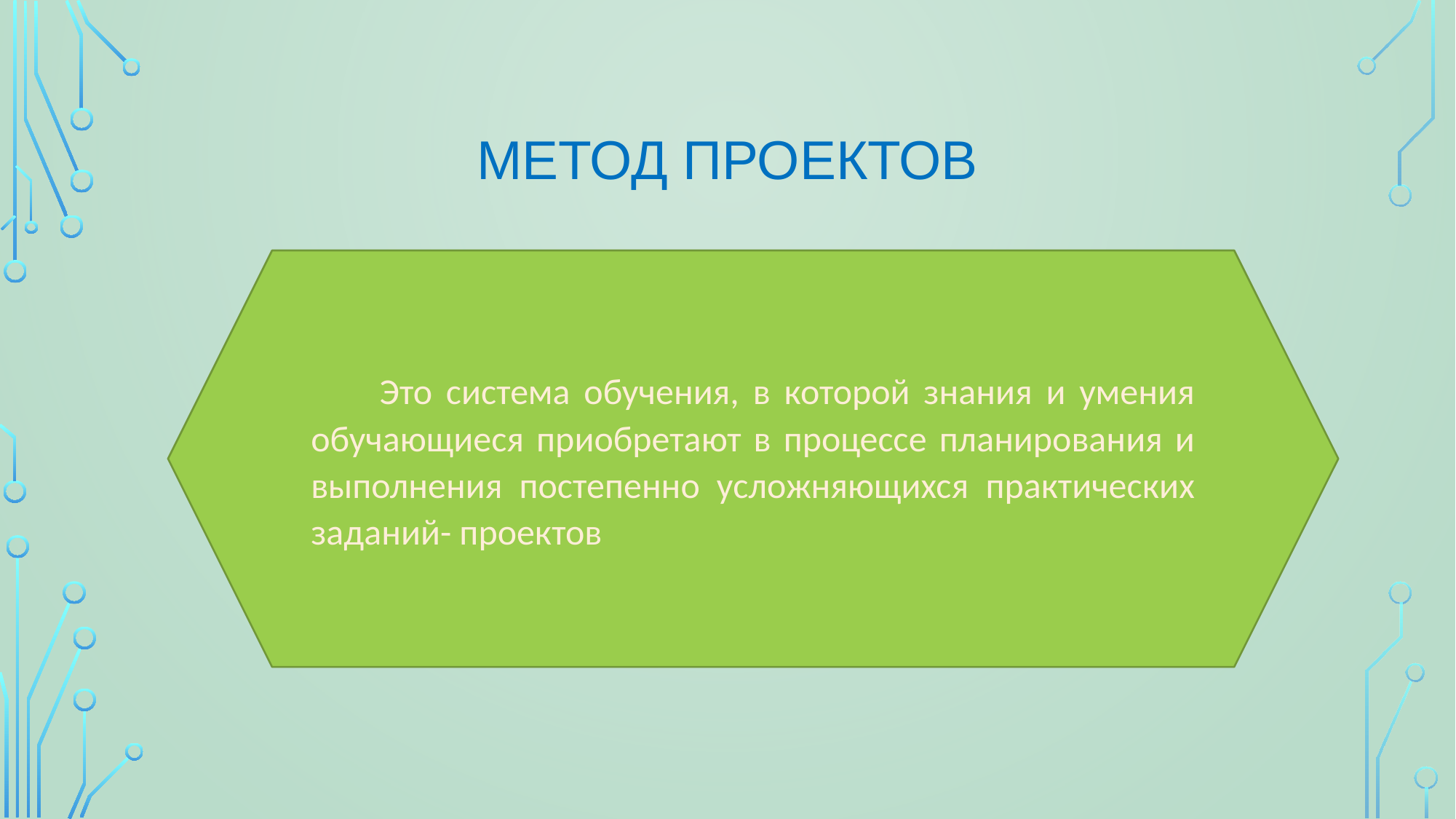

# Метод проектов
     Это система обучения, в которой знания и умения обучающиеся приобретают в процессе планирования и выполнения постепенно усложняющихся практических заданий- проектов